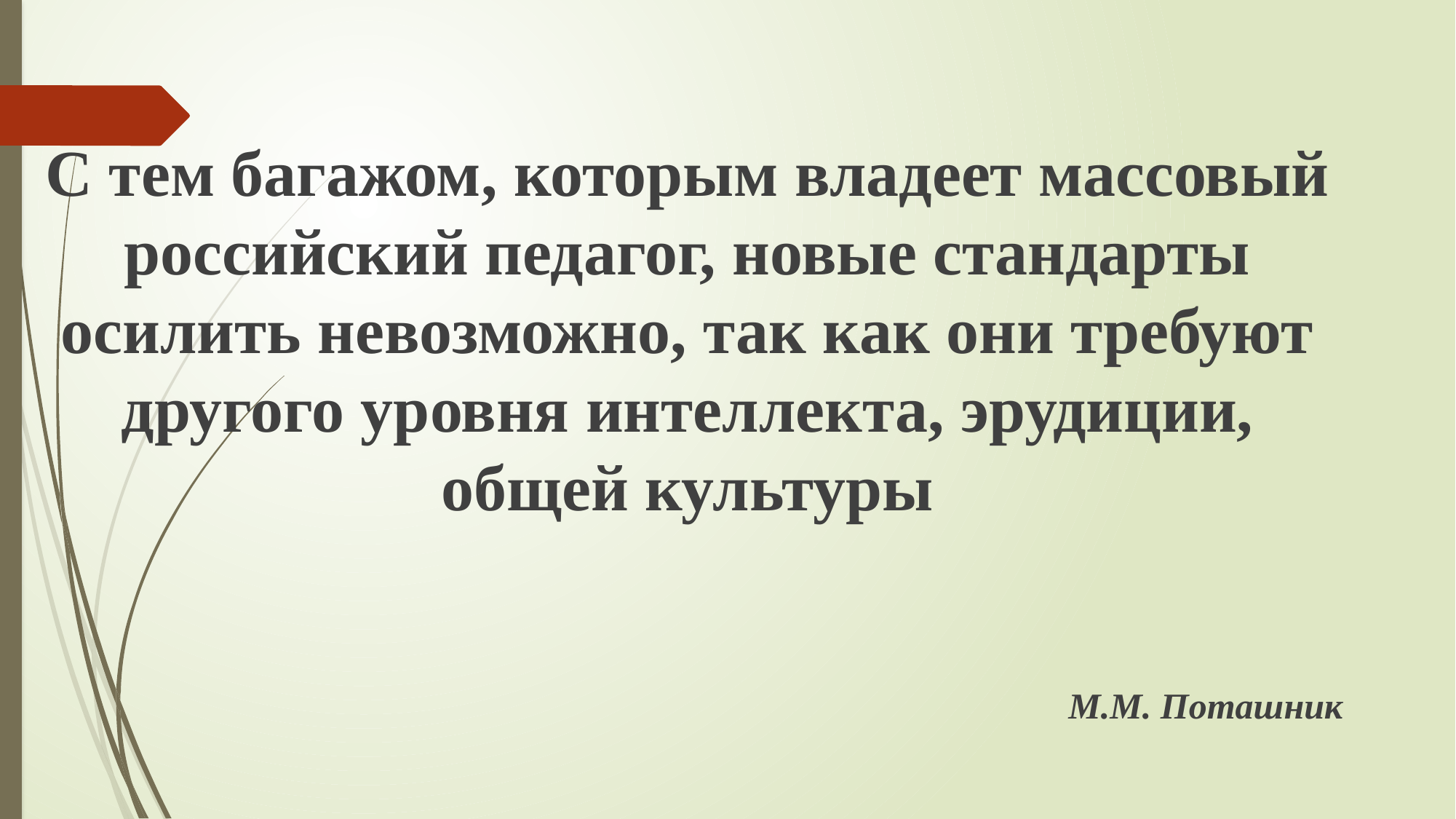

С тем багажом, которым владеет массовый российский педагог, новые стандарты осилить невозможно, так как они требуют другого уровня интеллекта, эрудиции, общей культуры

М.М. Поташник
#